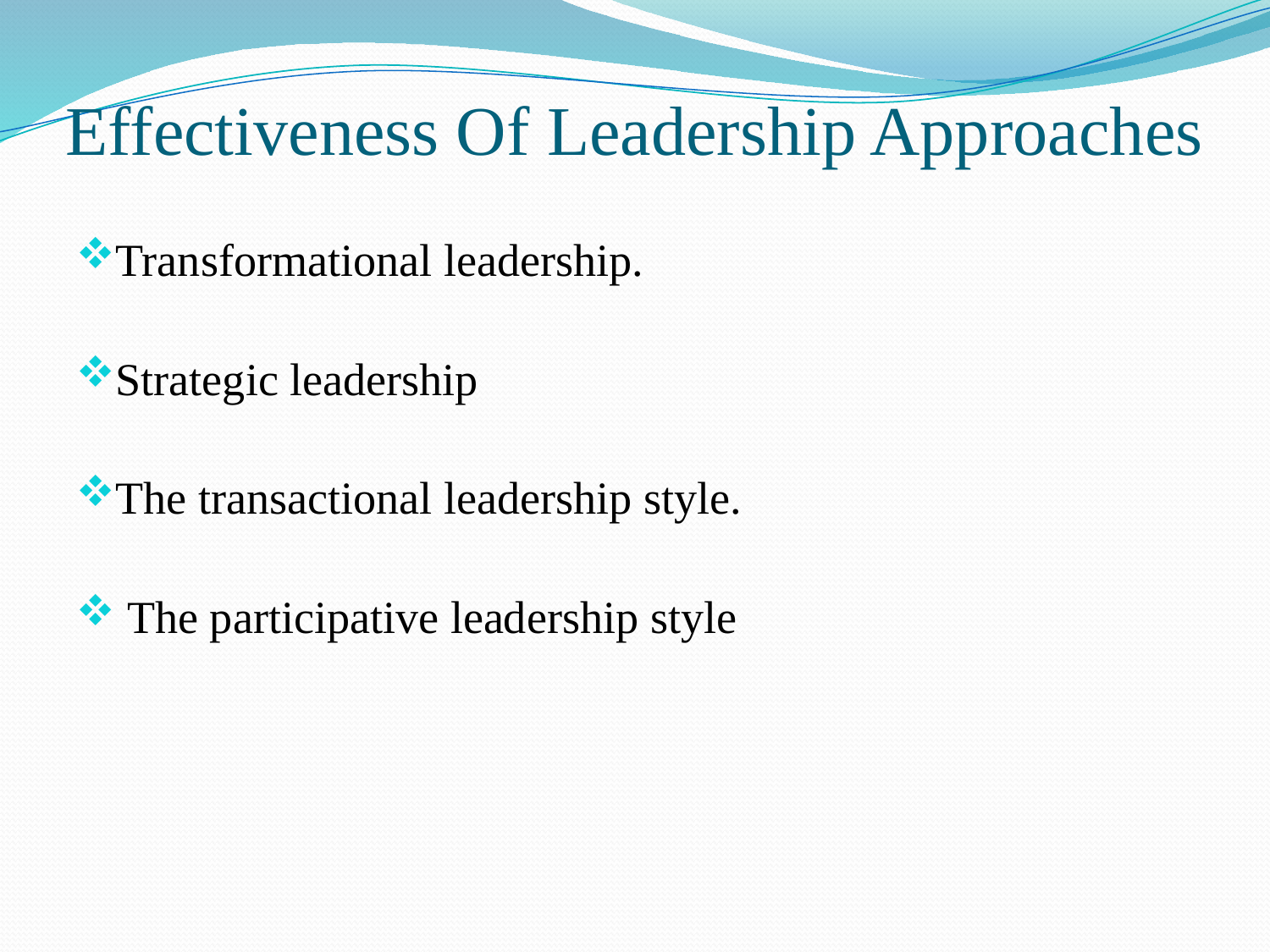

# Effectiveness Of Leadership Approaches
Transformational leadership.
Strategic leadership
The transactional leadership style.
 The participative leadership style